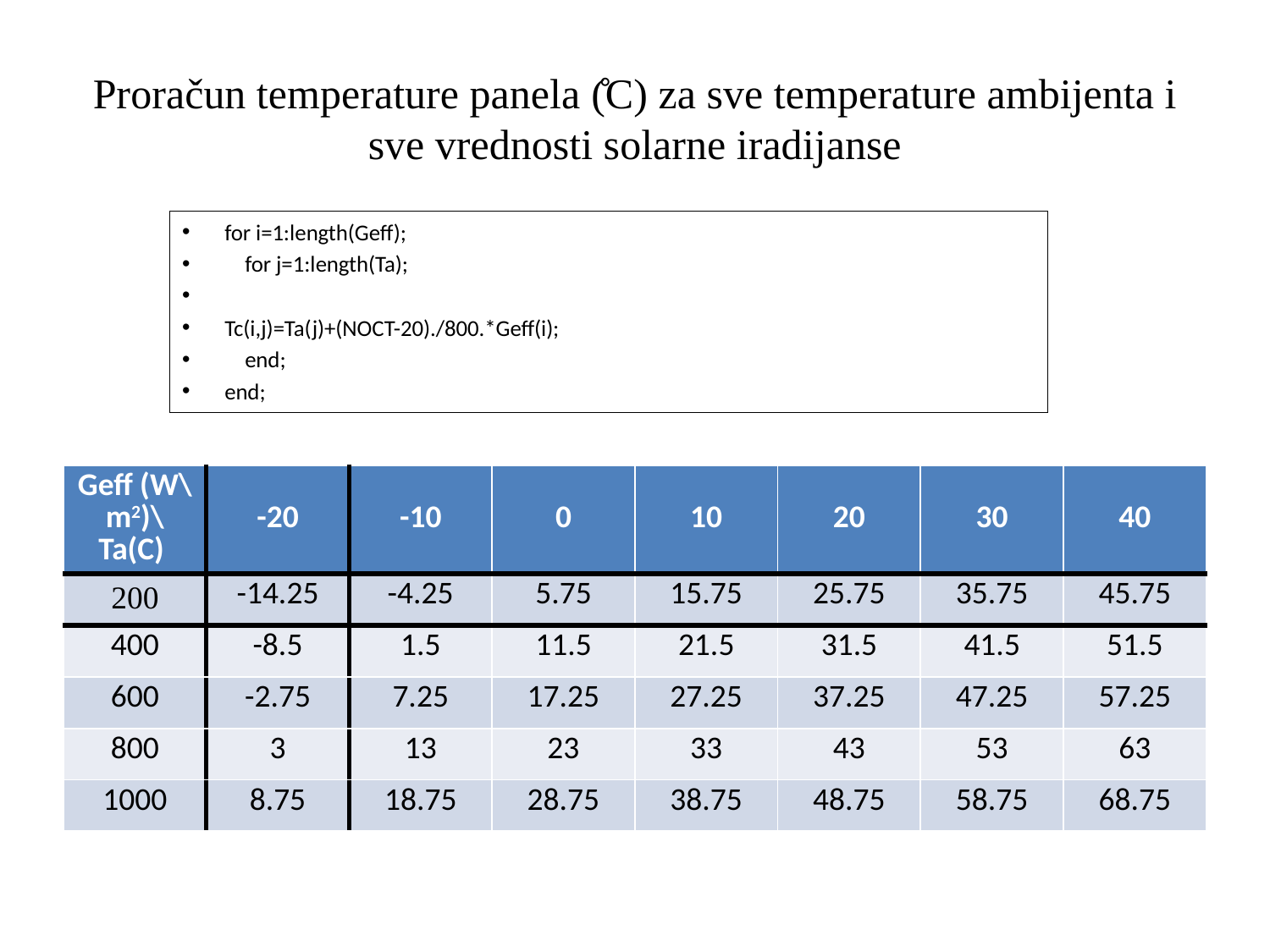

# Proračun temperature panela (̊C) za sve temperature ambijenta i sve vrednosti solarne iradijanse
for i=1:length(Geff);
    for j=1:length(Ta);

Tc(i,j)=Ta(j)+(NOCT-20)./800.*Geff(i);
    end;
end;

| Geff (W\m2)\Ta(C) | -20 | -10 | 0 | 10 | 20 | 30 | 40 |
| --- | --- | --- | --- | --- | --- | --- | --- |
| 200 | -14.25 | -4.25 | 5.75 | 15.75 | 25.75 | 35.75 | 45.75 |
| 400 | -8.5 | 1.5 | 11.5 | 21.5 | 31.5 | 41.5 | 51.5 |
| 600 | -2.75 | 7.25 | 17.25 | 27.25 | 37.25 | 47.25 | 57.25 |
| 800 | 3 | 13 | 23 | 33 | 43 | 53 | 63 |
| 1000 | 8.75 | 18.75 | 28.75 | 38.75 | 48.75 | 58.75 | 68.75 |